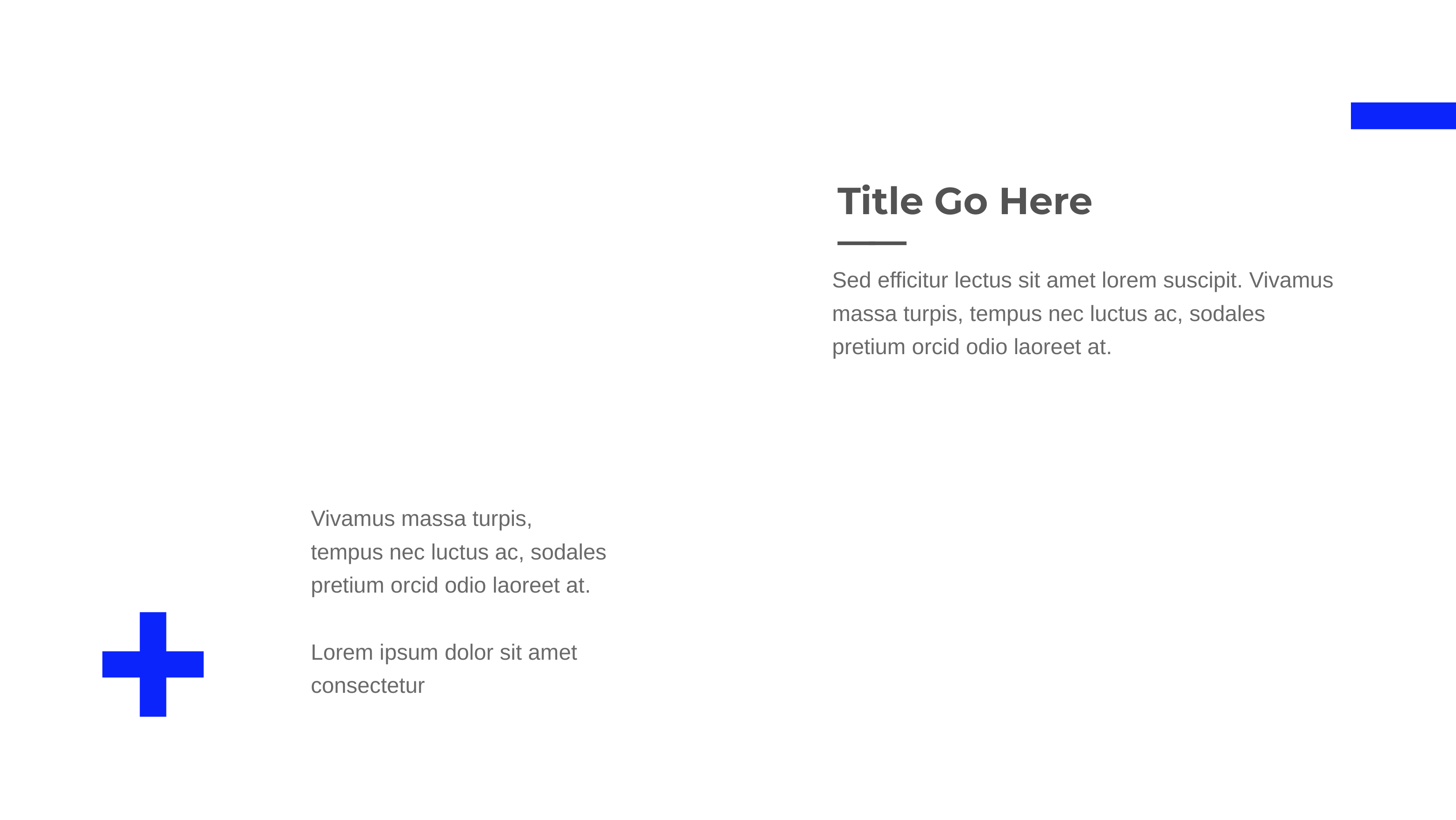

Title Go Here
——
Sed efficitur lectus sit amet lorem suscipit. Vivamus massa turpis, tempus nec luctus ac, sodales pretium orcid odio laoreet at.

Vivamus massa turpis, tempus nec luctus ac, sodales pretium orcid odio laoreet at.

Lorem ipsum dolor sit amet consectetur